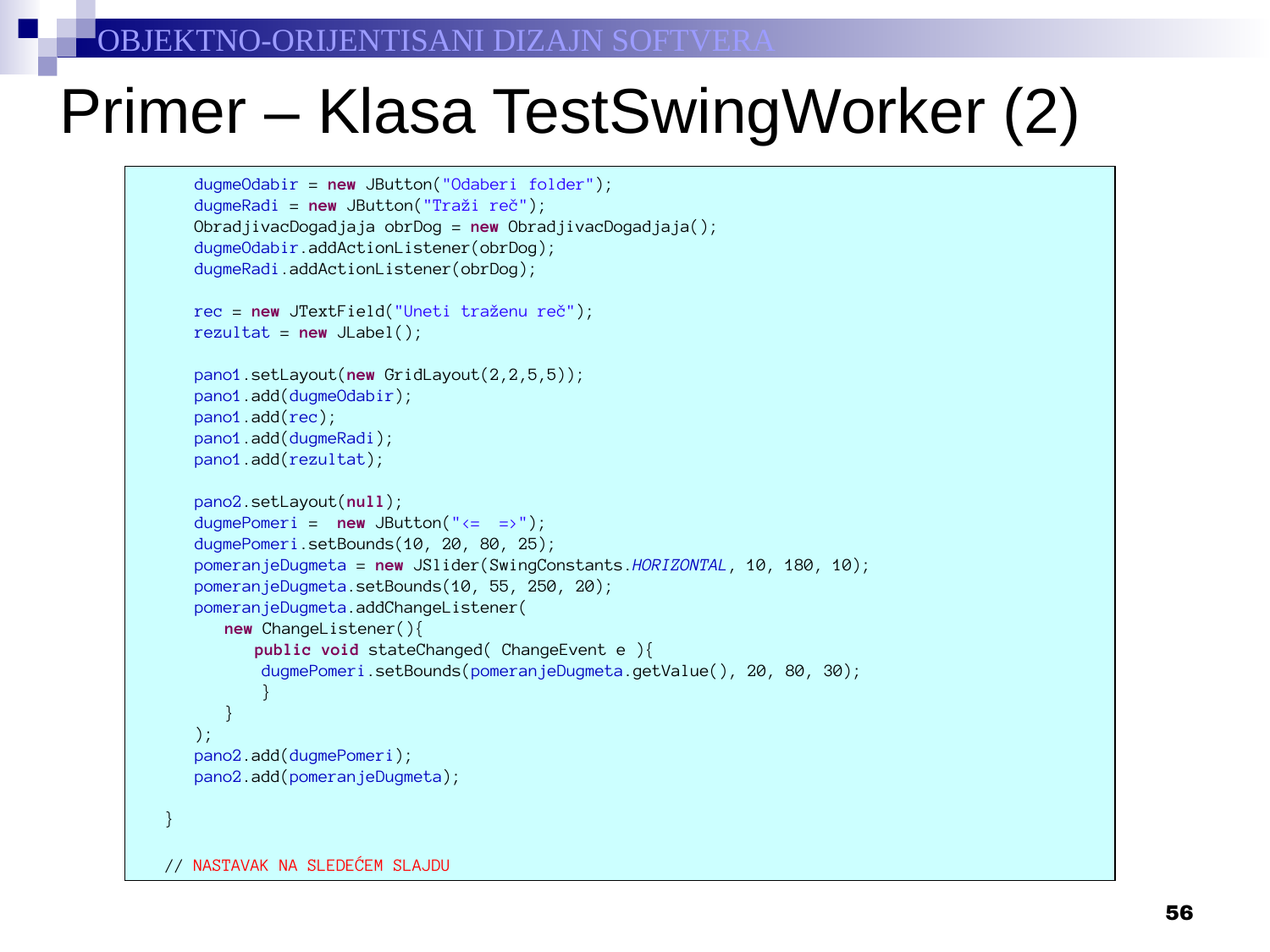

# Primer – Klasa TestSwingWorker (2)
		dugmeOdabir = new JButton("Odaberi folder");
		dugmeRadi = new JButton("Traži reč");
		ObradjivacDogadjaja obrDog = new ObradjivacDogadjaja();
		dugmeOdabir.addActionListener(obrDog);
		dugmeRadi.addActionListener(obrDog);

		rec = new JTextField("Uneti traženu reč");
		rezultat = new JLabel();

		pano1.setLayout(new GridLayout(2,2,5,5));
		pano1.add(dugmeOdabir);
		pano1.add(rec);
		pano1.add(dugmeRadi);
		pano1.add(rezultat);

		pano2.setLayout(null);
		dugmePomeri =  new JButton("<=  =>");
		dugmePomeri.setBounds(10, 20, 80, 25);
		pomeranjeDugmeta = new JSlider(SwingConstants.HORIZONTAL, 10, 180, 10);
		pomeranjeDugmeta.setBounds(10, 55, 250, 20);
		pomeranjeDugmeta.addChangeListener(
			new ChangeListener(){
				public void stateChanged( ChangeEvent e ){
					dugmePomeri.setBounds(pomeranjeDugmeta.getValue(), 20, 80, 30);
					}
			}
		);
		pano2.add(dugmePomeri);
		pano2.add(pomeranjeDugmeta);

	}

	// NASTAVAK NA SLEDEĆEM SLAJDU
56